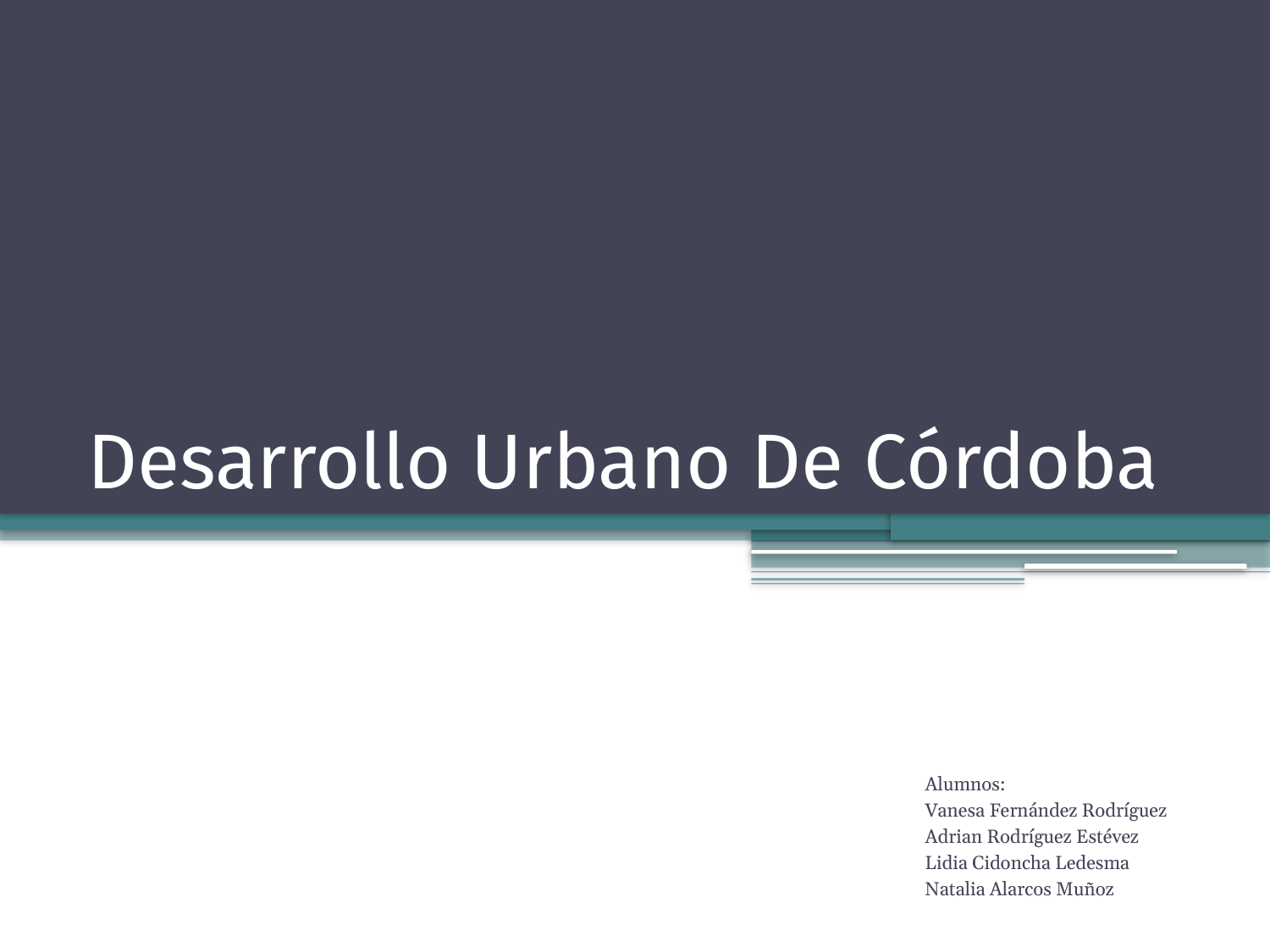

# Desarrollo Urbano De Córdoba
Alumnos:
Vanesa Fernández Rodríguez
Adrian Rodríguez Estévez
Lidia Cidoncha Ledesma
Natalia Alarcos Muñoz